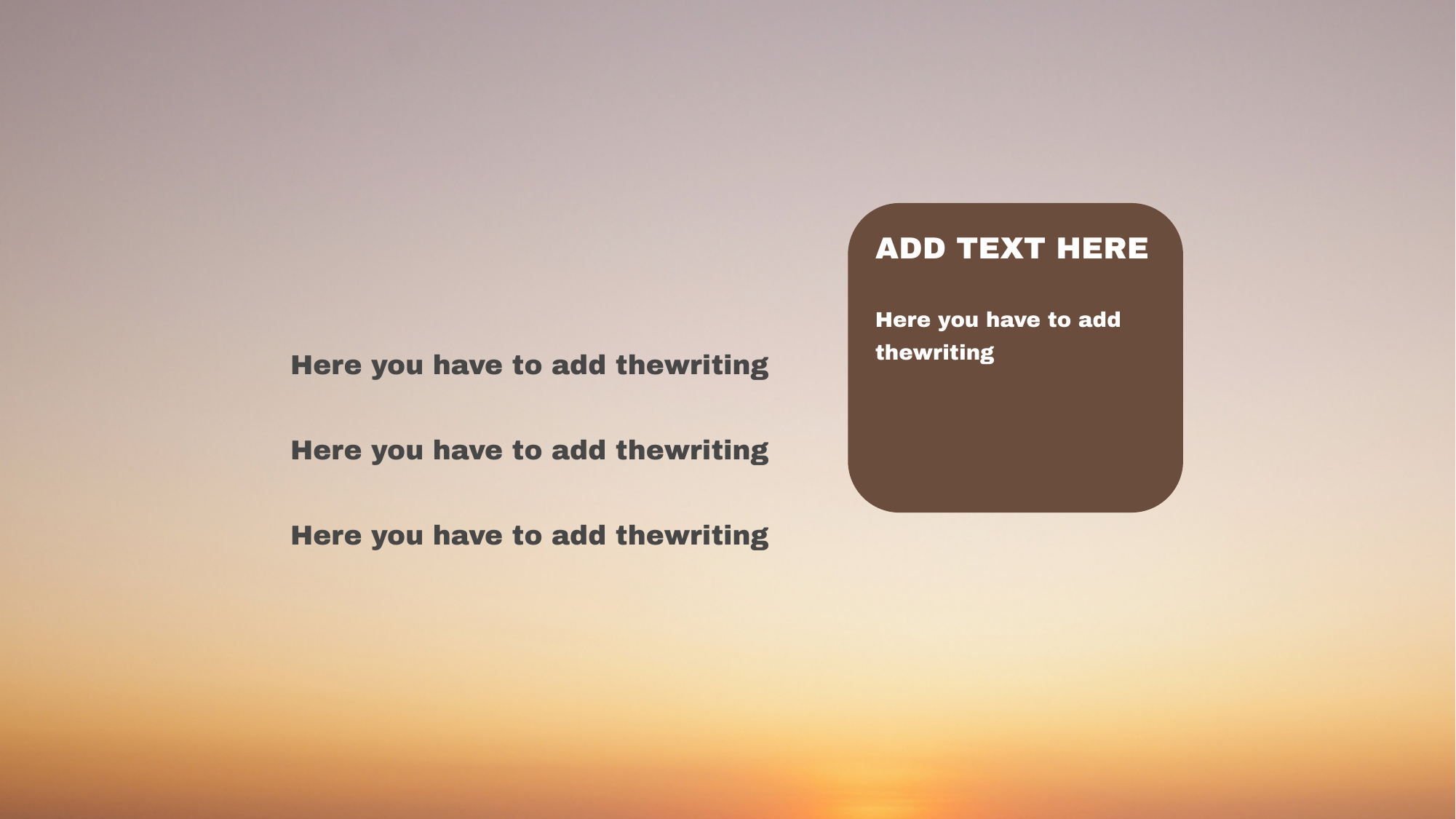

ADD TEXT HERE

Here you have to add thewriting

Here you have to add thewriting

Here you have to add thewriting

Here you have to add thewriting